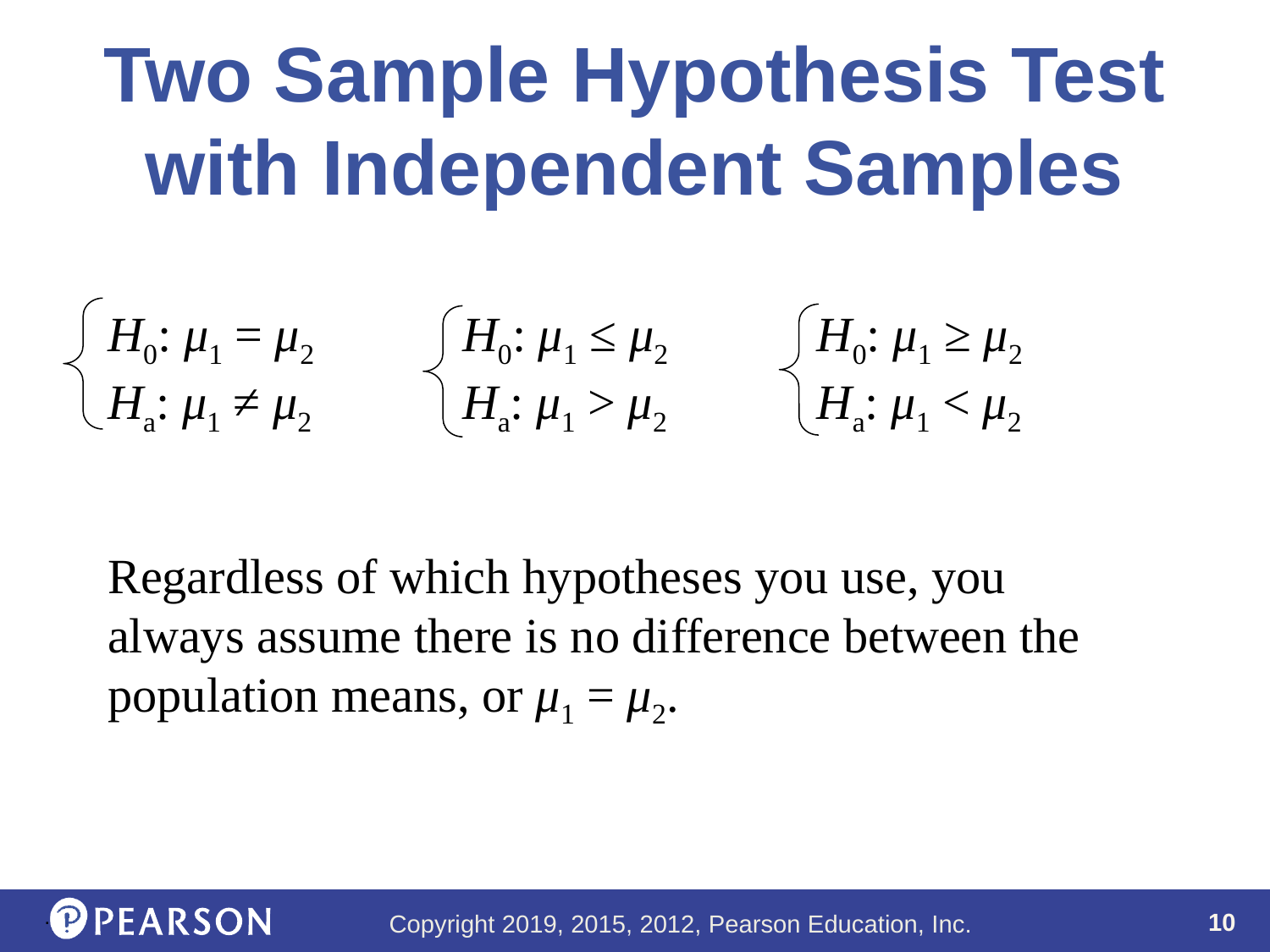

# Two Sample Hypothesis Test with Independent Samples
H0: μ1 = μ2
Ha: μ1 ≠ μ2
H0: μ1 ≤ μ2
Ha: μ1 > μ2
H0: μ1 ≥ μ2
Ha: μ1 < μ2

Regardless of which hypotheses you use, you always assume there is no difference between the population means, or μ1 = μ2.
.